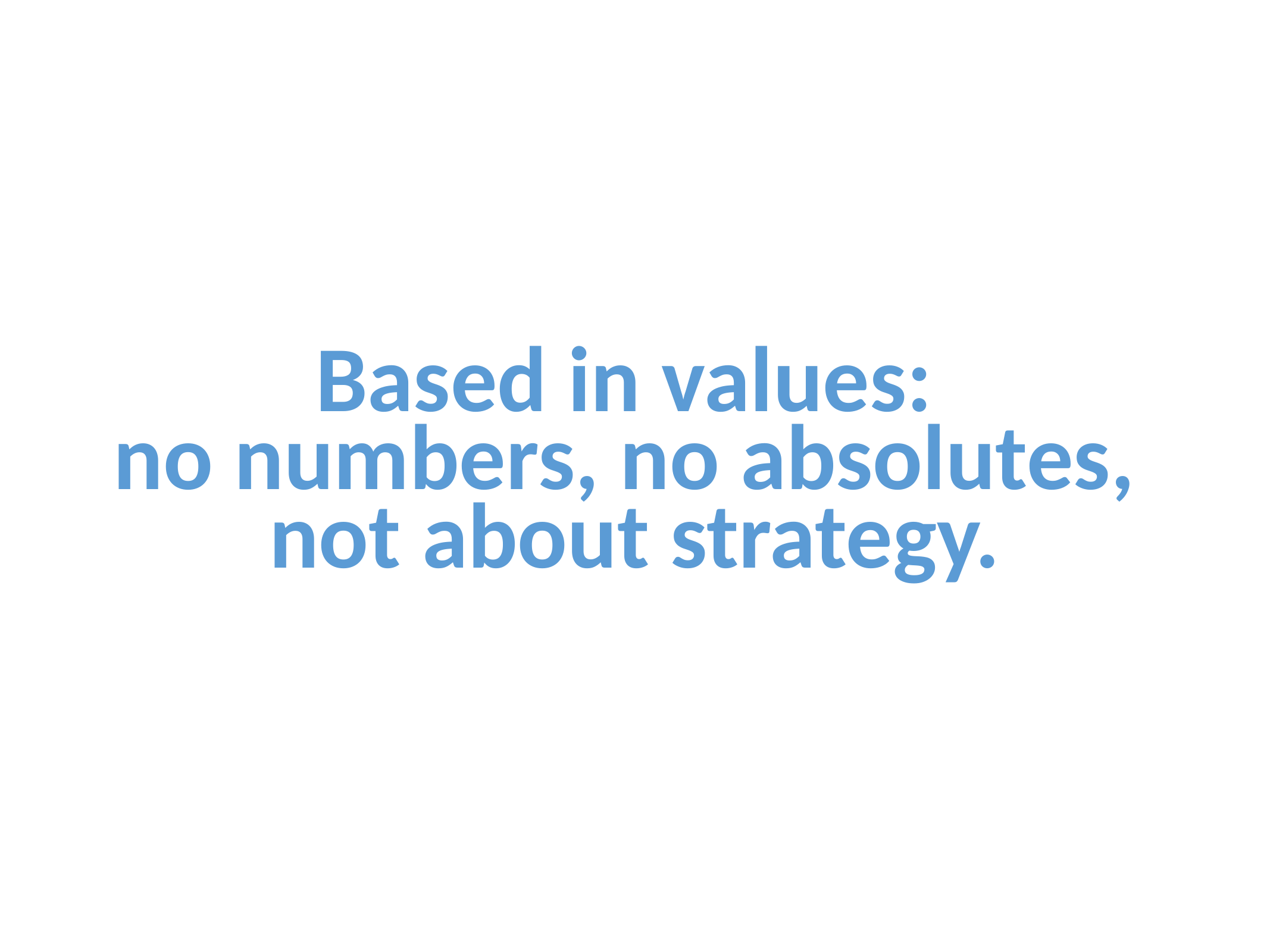

Based in values:
no numbers, no absolutes,
not about strategy.